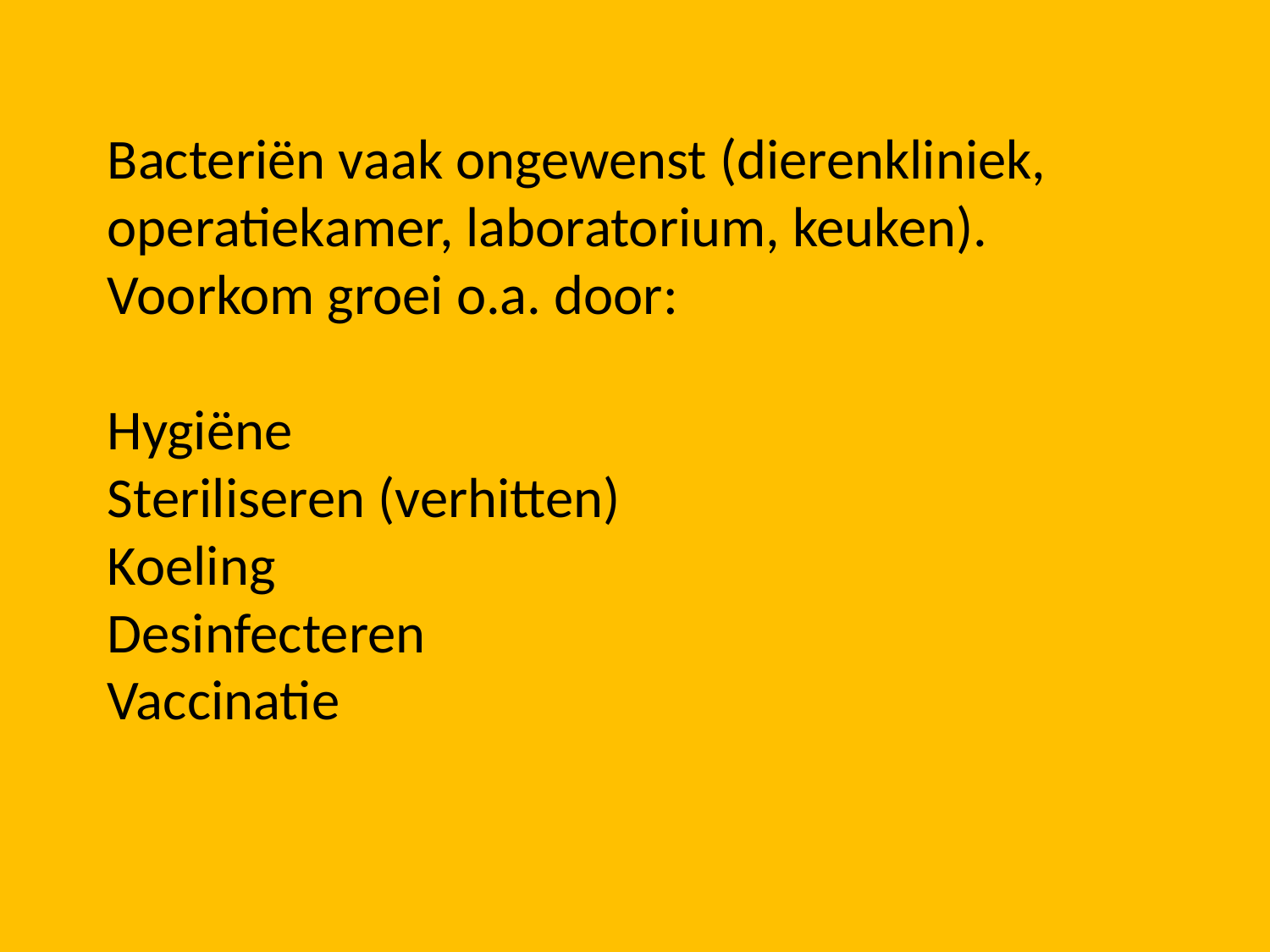

Bacteriën vaak ongewenst (dierenkliniek, operatiekamer, laboratorium, keuken). Voorkom groei o.a. door:

Hygiëne
Steriliseren (verhitten)
Koeling
Desinfecteren
Vaccinatie